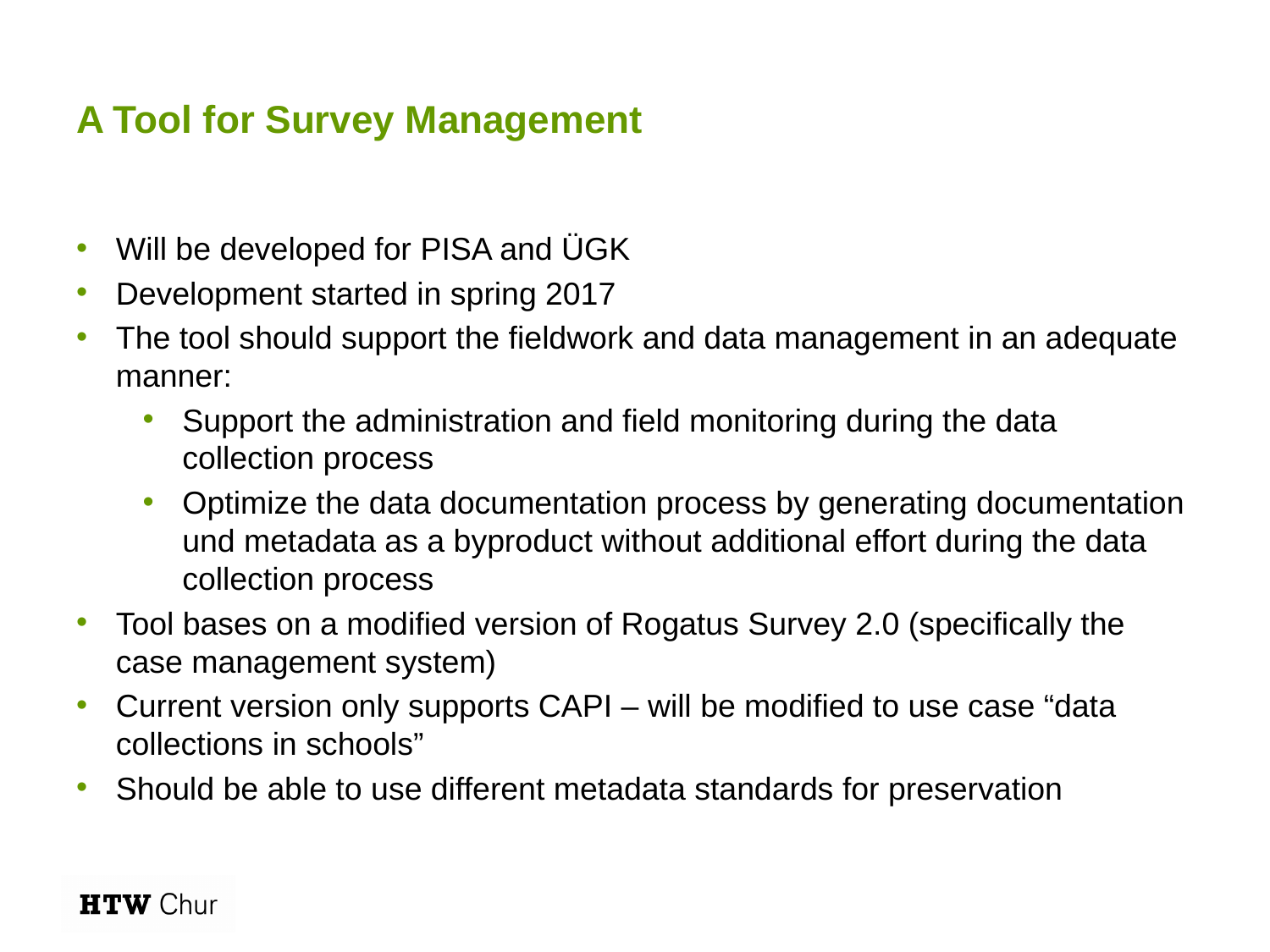

# A Tool for Survey Management
Will be developed for PISA and ÜGK
Development started in spring 2017
The tool should support the fieldwork and data management in an adequate manner:
Support the administration and field monitoring during the data collection process
Optimize the data documentation process by generating documentation und metadata as a byproduct without additional effort during the data collection process
Tool bases on a modified version of Rogatus Survey 2.0 (specifically the case management system)
Current version only supports CAPI – will be modified to use case “data collections in schools”
Should be able to use different metadata standards for preservation